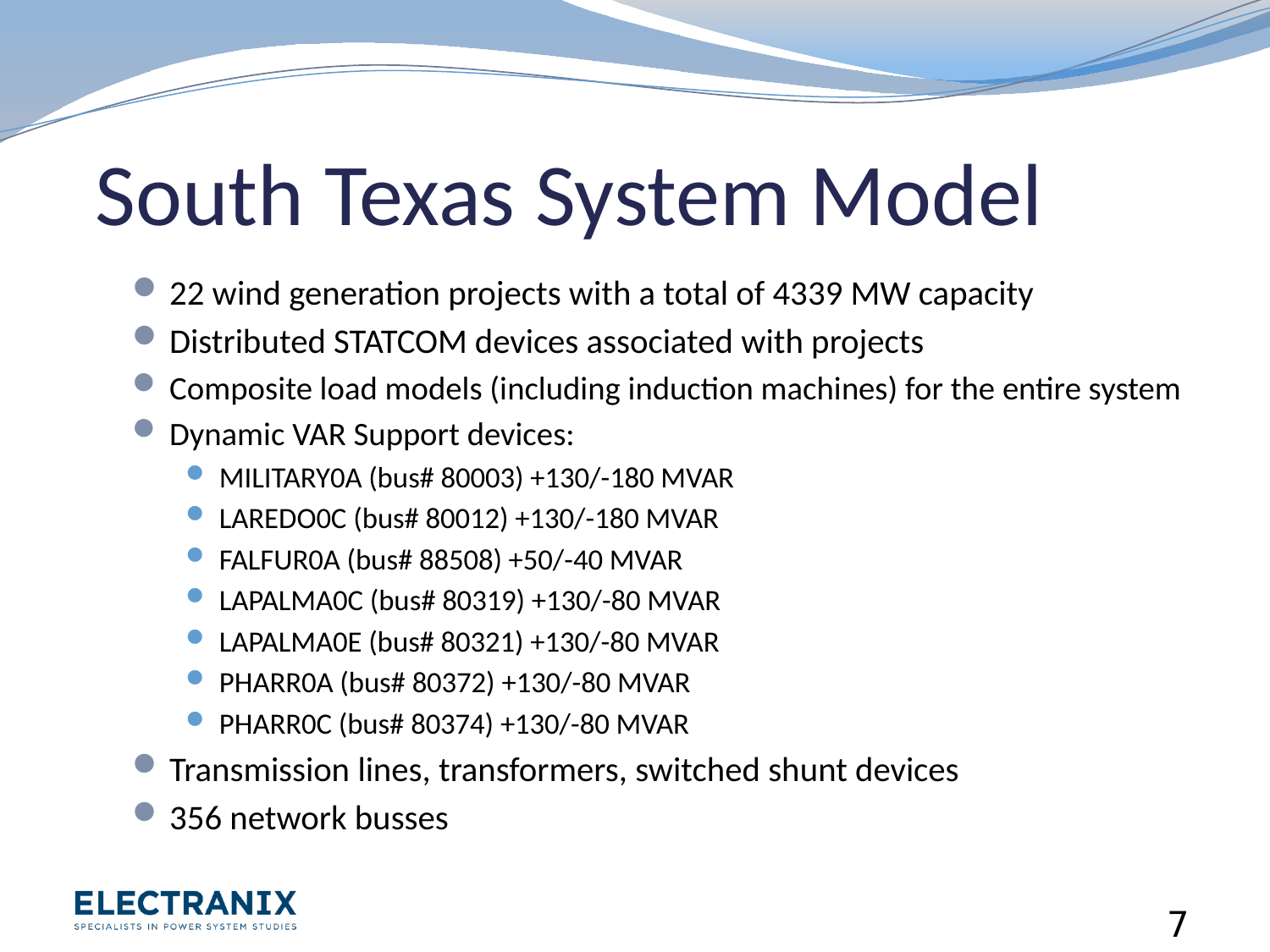

# South Texas System Model
22 wind generation projects with a total of 4339 MW capacity
Distributed STATCOM devices associated with projects
Composite load models (including induction machines) for the entire system
Dynamic VAR Support devices:
MILITARY0A (bus# 80003) +130/-180 MVAR
LAREDO0C (bus# 80012) +130/-180 MVAR
FALFUR0A (bus# 88508) +50/-40 MVAR
LAPALMA0C (bus# 80319) +130/-80 MVAR
LAPALMA0E (bus# 80321) +130/-80 MVAR
PHARR0A (bus# 80372) +130/-80 MVAR
PHARR0C (bus# 80374) +130/-80 MVAR
Transmission lines, transformers, switched shunt devices
356 network busses

7